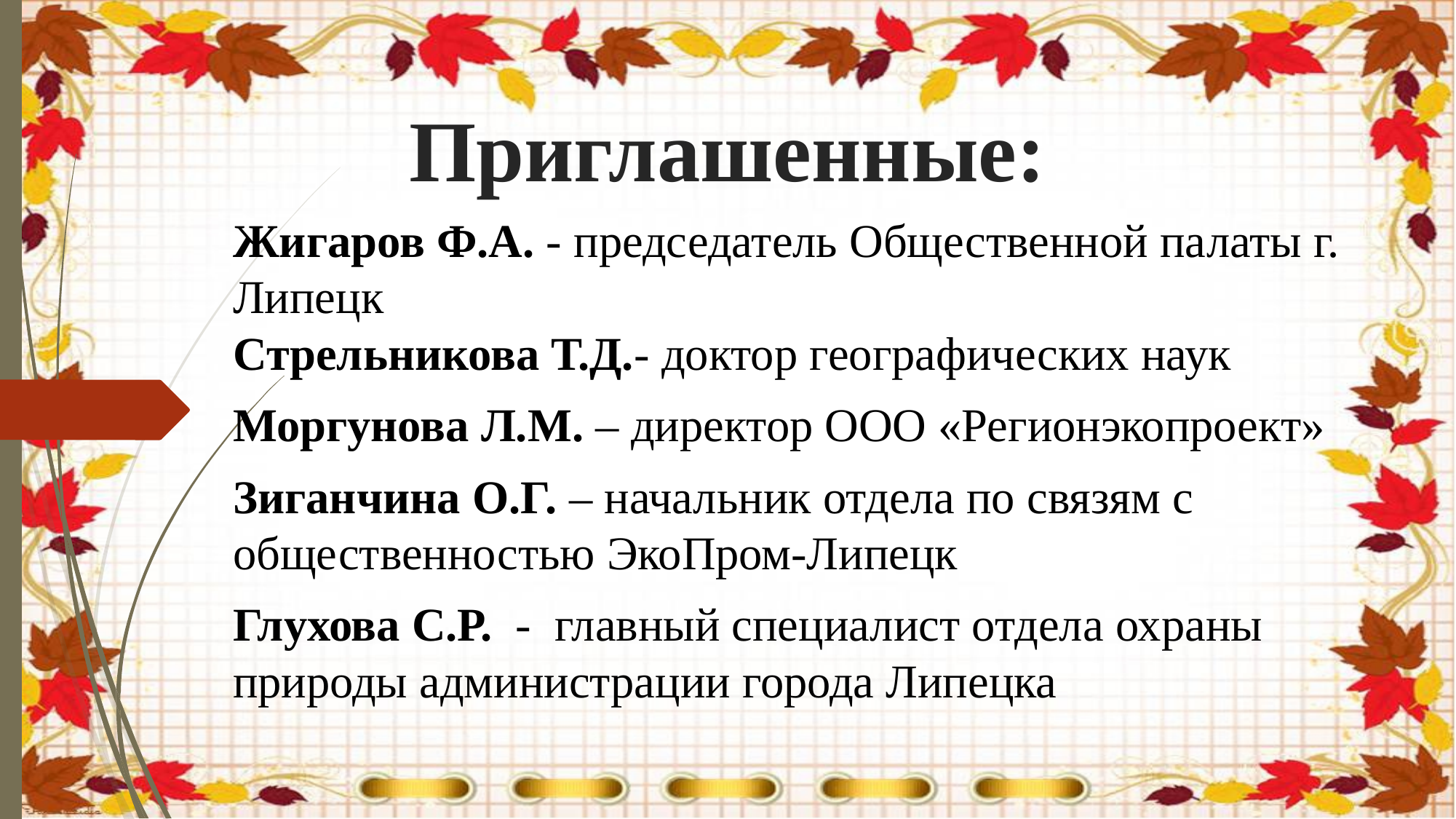

# Приглашенные:
Жигаров Ф.А. - председатель Общественной палаты г. Липецк
Стрельникова Т.Д.- доктор географических наук
Моргунова Л.М. – директор ООО «Регионэкопроект»
Зиганчина О.Г. – начальник отдела по связям с общественностью ЭкоПром-Липецк
Глухова С.Р.  -  главный специалист отдела охраны природы администрации города Липецка